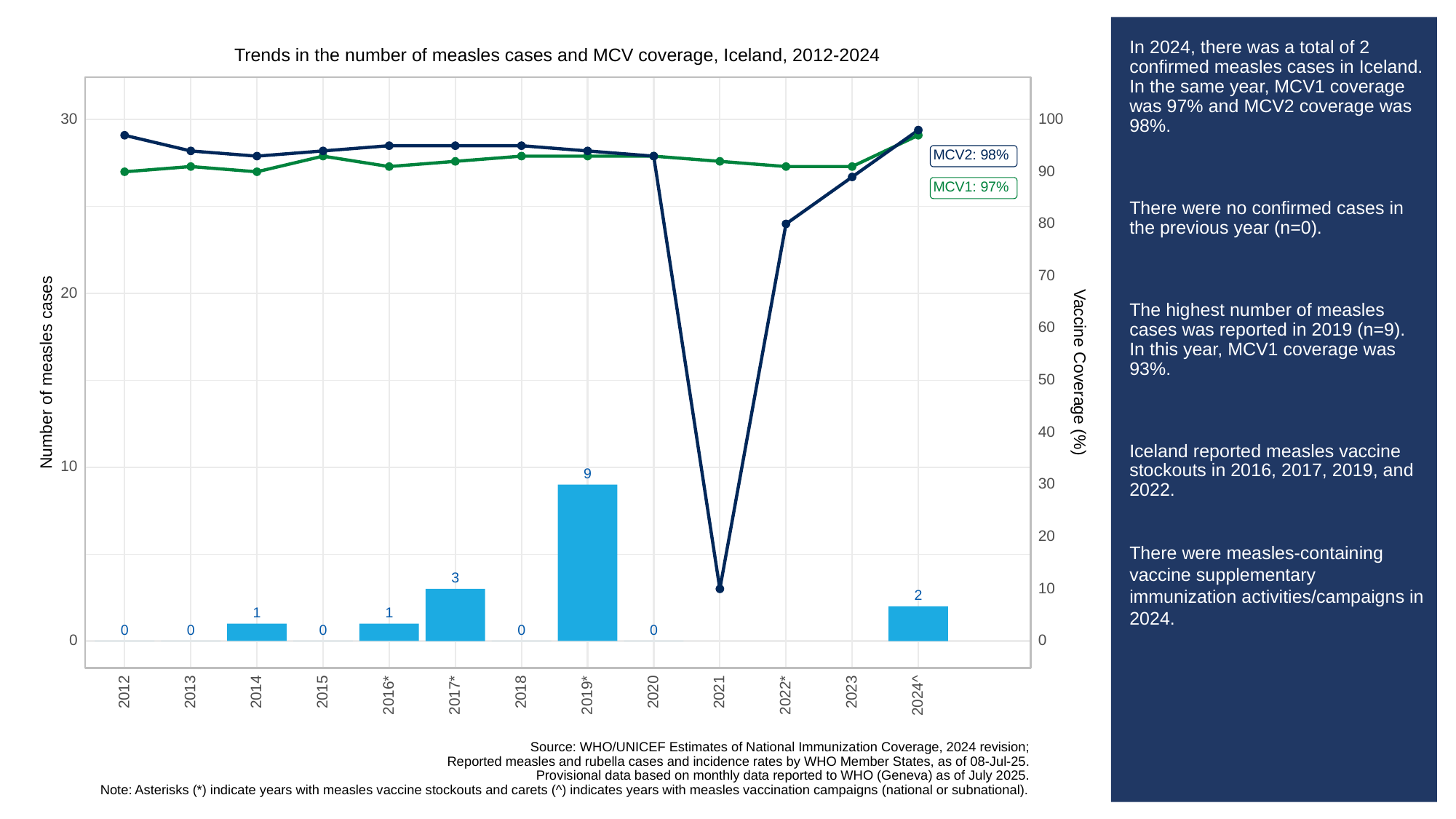

# In 2024, there was a total of 2 confirmed measles cases in Iceland. In the same year, MCV1 coverage was 97% and MCV2 coverage was 98%.

There were no confirmed cases in the previous year (n=0).

The highest number of measles cases was reported in 2019 (n=9). In this year, MCV1 coverage was 93%.

Iceland reported measles vaccine stockouts in 2016, 2017, 2019, and 2022.

There were measles-containing vaccine supplementary immunization activities/campaigns in 2024.

Trends in the number of measles cases and MCV coverage, Iceland, 2012-2024

30
100

MCV2: 98%

90

MCV1: 97%

80

70
20

60
Vaccine Coverage (%)
Number of measles cases
50

40
10

9
30

20

3
10

2

1
1

0
0
0
0
0
0
0

2013
2023
2012
2014
2015
2018
2020
2021
2016*
2017*
2019*
2022*
2024^
Source: WHO/UNICEF Estimates of National Immunization Coverage, 2024 revision;
Reported measles and rubella cases and incidence rates by WHO Member States, as of 08-Jul-25.
Provisional data based on monthly data reported to WHO (Geneva) as of July 2025.
Note: Asterisks (*) indicate years with measles vaccine stockouts and carets (^) indicates years with measles vaccination campaigns (national or subnational).